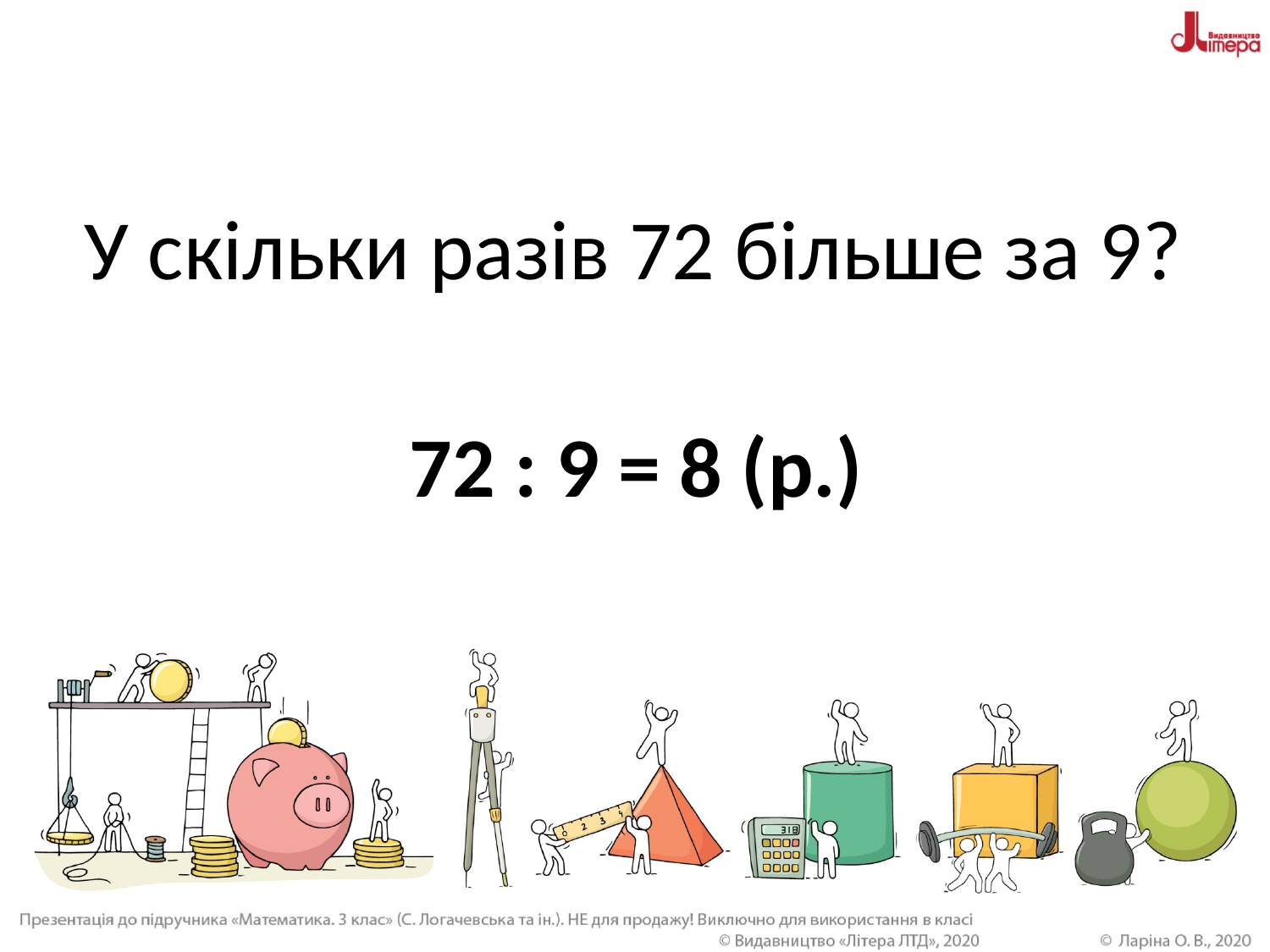

# У скільки разів 72 більше за 9?
72 : 9 = 8 (р.)